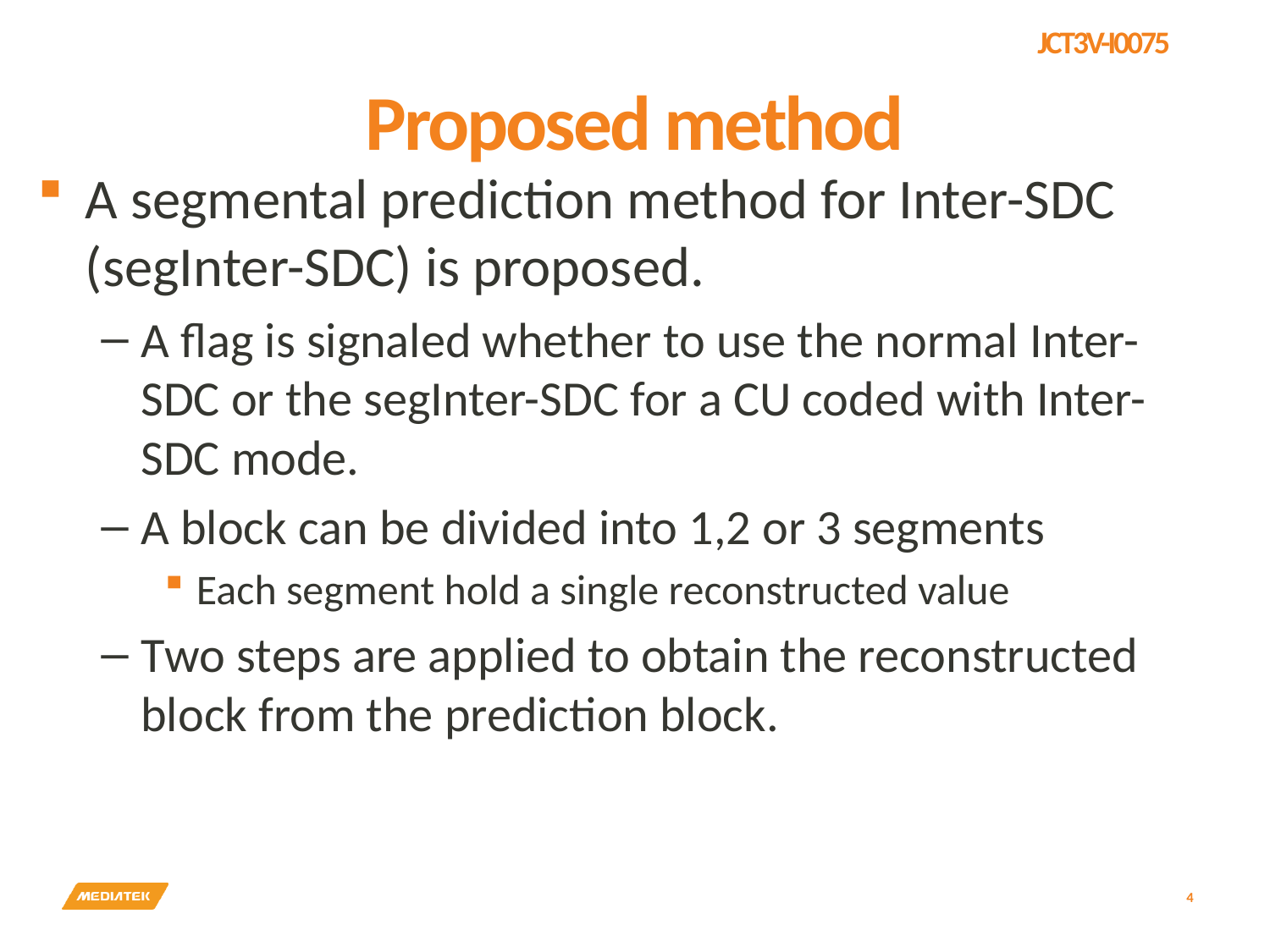

# Proposed method
A segmental prediction method for Inter-SDC (segInter-SDC) is proposed.
A flag is signaled whether to use the normal Inter-SDC or the segInter-SDC for a CU coded with Inter-SDC mode.
A block can be divided into 1,2 or 3 segments
Each segment hold a single reconstructed value
Two steps are applied to obtain the reconstructed block from the prediction block.
4